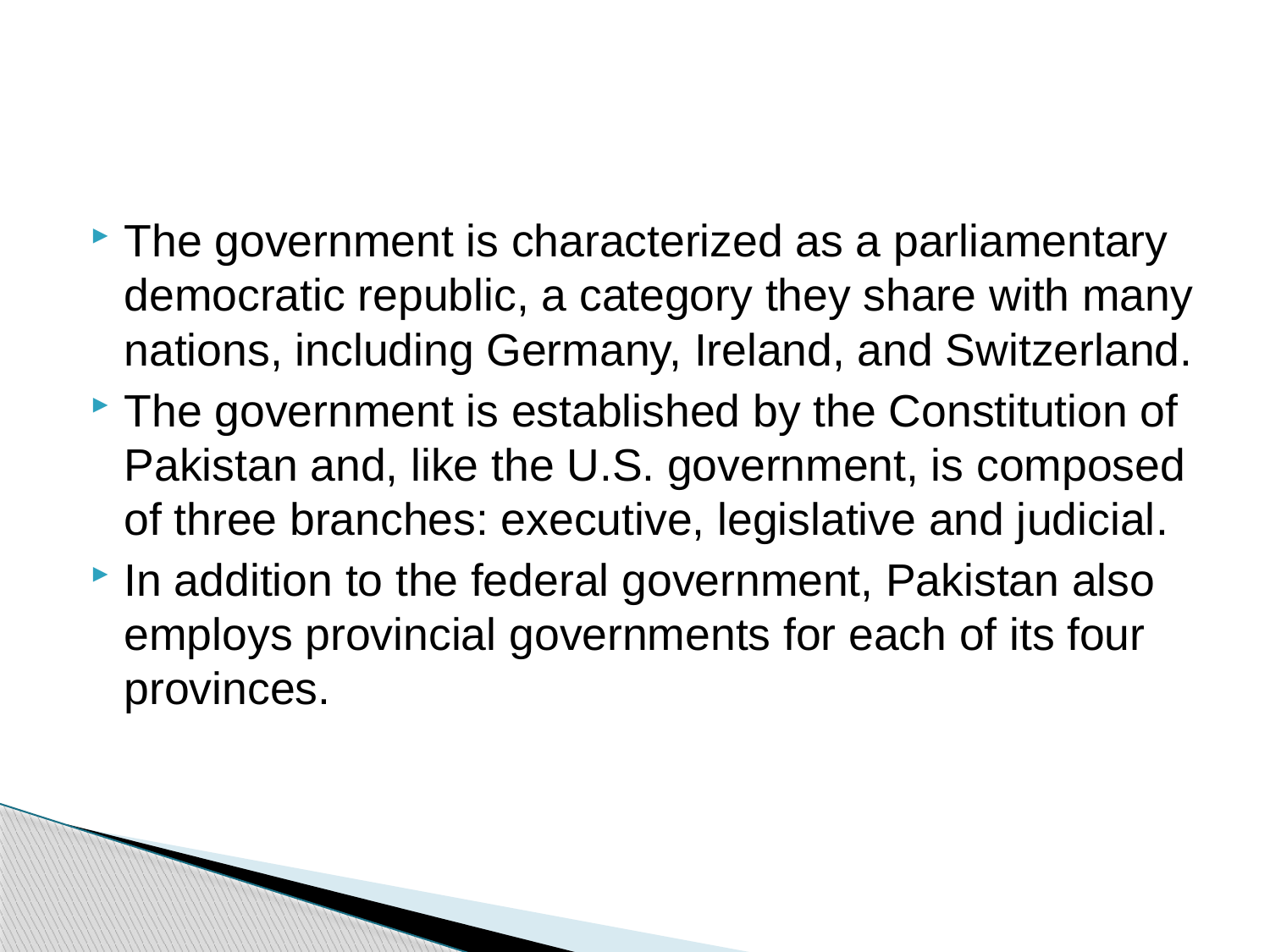

#
The government is characterized as a parliamentary democratic republic, a category they share with many nations, including Germany, Ireland, and Switzerland.
The government is established by the Constitution of Pakistan and, like the U.S. government, is composed of three branches: executive, legislative and judicial.
In addition to the federal government, Pakistan also employs provincial governments for each of its four provinces.